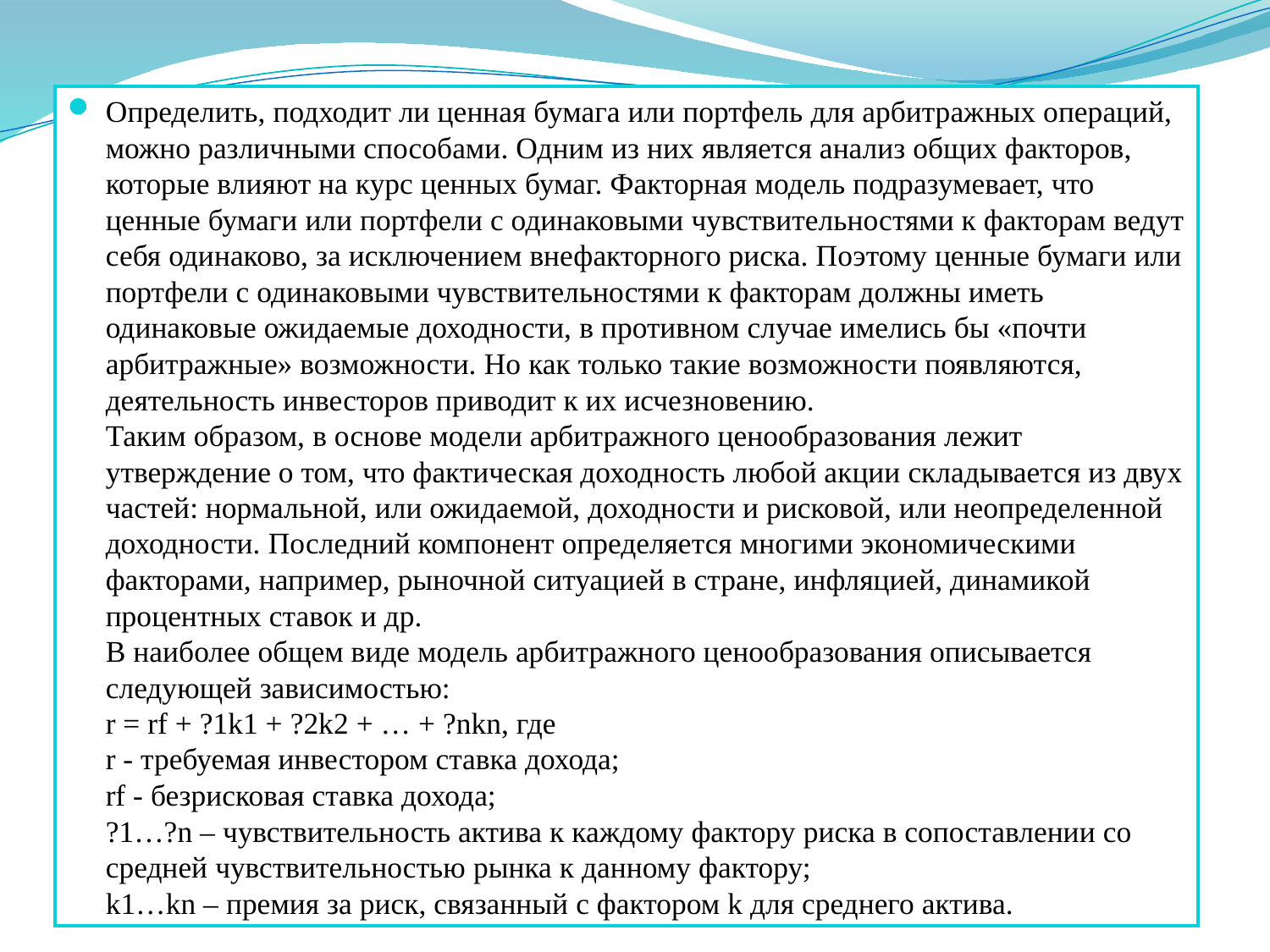

Определить, подходит ли ценная бумага или портфель для арбитражных операций, можно различными способами. Одним из них является анализ общих факторов, которые влияют на курс ценных бумаг. Факторная модель подразумевает, что ценные бумаги или портфели с одинаковыми чувствительностями к факторам ведут себя одинаково, за исключением внефакторного риска. Поэтому ценные бумаги или портфели с одинаковыми чувствительностями к факторам должны иметь одинаковые ожидаемые доходности, в противном случае имелись бы «почти арбитражные» возможности. Но как только такие возможности появляются, деятельность инвесторов приводит к их исчезновению. 
Таким образом, в основе модели арбитражного ценообразования лежит утверждение о том, что фактическая доходность любой акции складывается из двух частей: нормальной, или ожидаемой, доходности и рисковой, или неопределенной доходности. Последний компонент определяется многими экономическими факторами, например, рыночной ситуацией в стране, инфляцией, динамикой процентных ставок и др.
В наиболее общем виде модель арбитражного ценообразования описывается следующей зависимостью: 
r = rf + ?1k1 + ?2k2 + … + ?nkn, где 
r - требуемая инвестором ставка дохода; 
rf - безрисковая ставка дохода; 
?1…?n – чувствительность актива к каждому фактору риска в сопоставлении со средней чувствительностью рынка к данному фактору; 
k1…kn – премия за риск, связанный с фактором k для среднего актива.